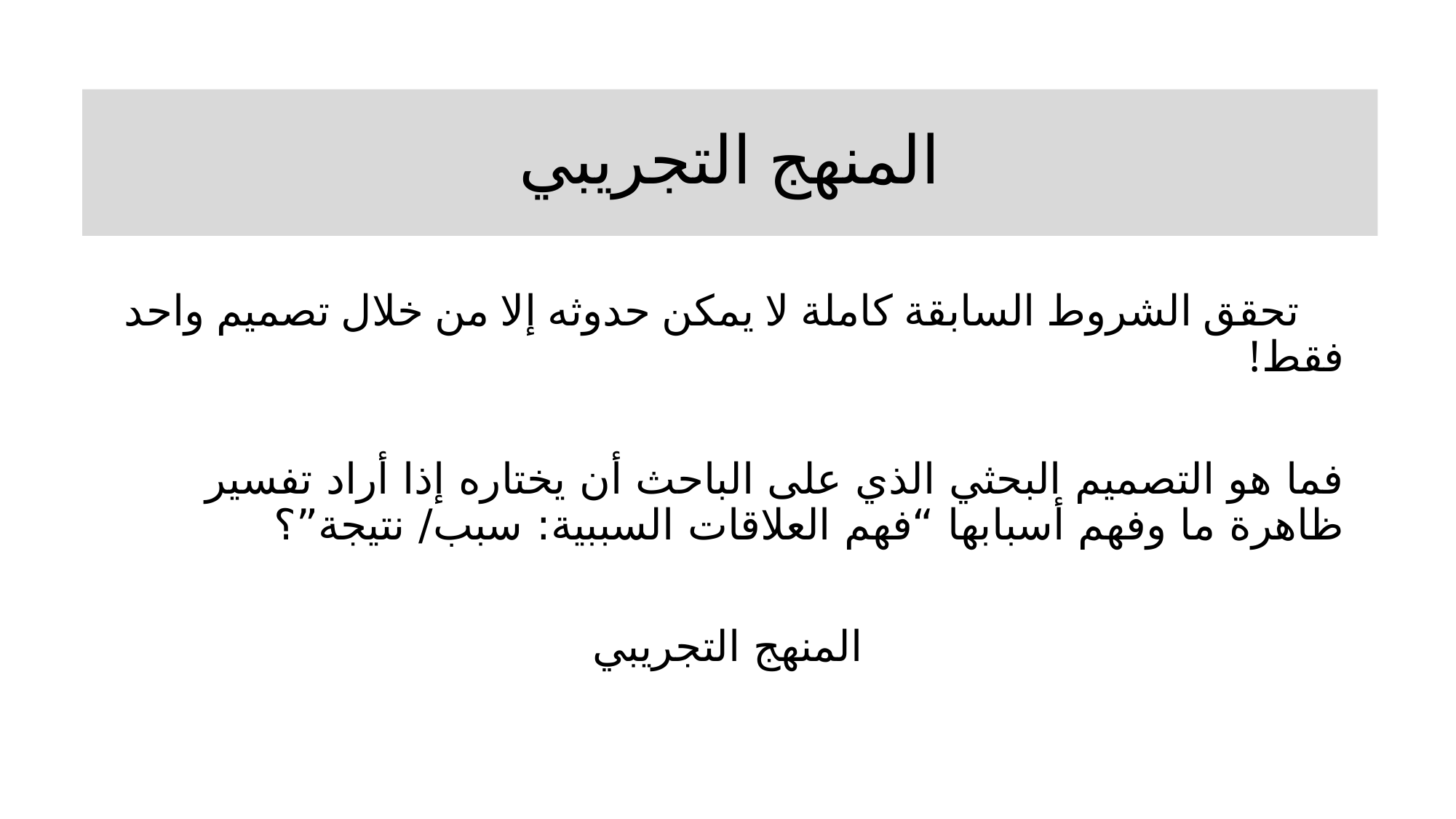

# المنهج التجريبي

    تحقق الشروط السابقة كاملة لا يمكن حدوثه إلا من خلال تصميم واحد فقط!

فما هو التصميم البحثي الذي على الباحث أن يختاره إذا أراد تفسير ظاهرة ما وفهم أسبابها “فهم العلاقات السببية: سبب/ نتيجة”؟

المنهج التجريبي